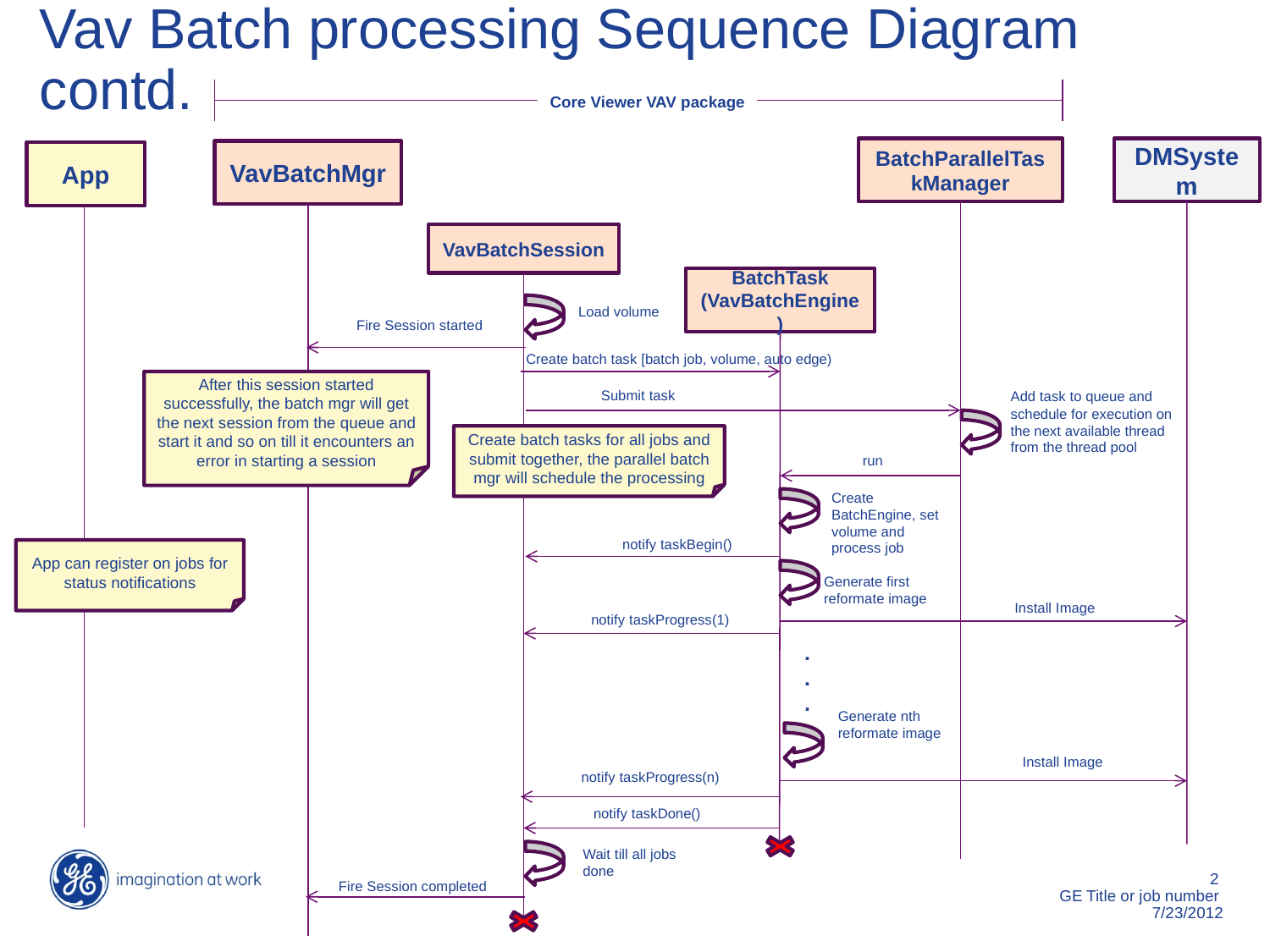

# Vav Batch processing Sequence Diagram contd.
Core Viewer VAV package
BatchParallelTaskManager
DMSystem
VavBatchMgr
App
VavBatchSession
BatchTask (VavBatchEngine)

Load volume
Fire Session started
Create batch task [batch job, volume, auto edge)
After this session started successfully, the batch mgr will get the next session from the queue and start it and so on till it encounters an error in starting a session
Submit task
Add task to queue and schedule for execution on the next available thread from the thread pool

Create batch tasks for all jobs and submit together, the parallel batch mgr will schedule the processing
run
Create BatchEngine, set volume and process job

notify taskBegin()
App can register on jobs for status notifications

Generate first reformate image
Install Image
notify taskProgress(1)
.
.
.
Generate nth reformate image

Install Image
notify taskProgress(n)
notify taskDone()

Wait till all jobs done

Fire Session completed